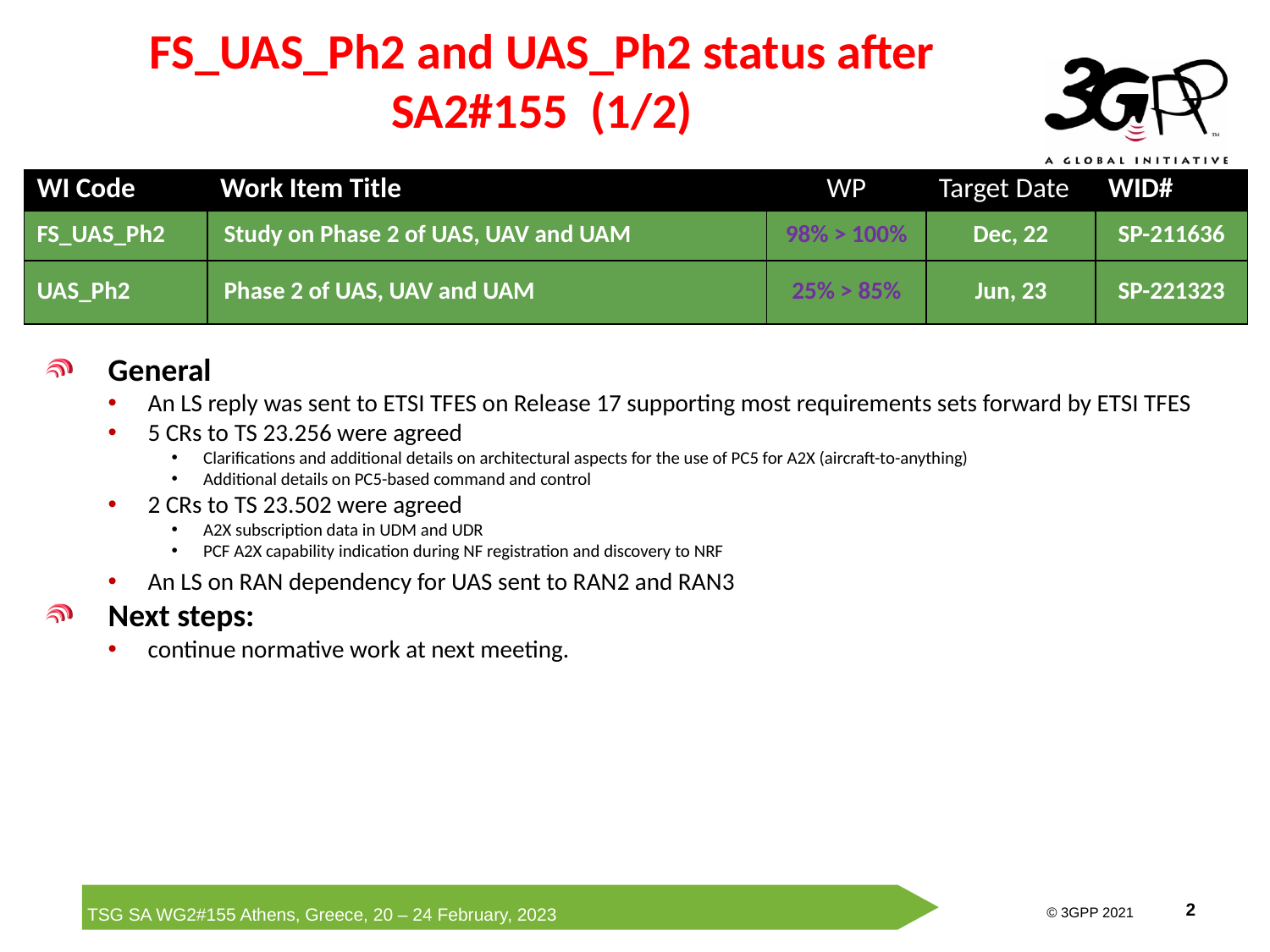

# FS_UAS_Ph2 and UAS_Ph2 status after SA2#155  (1/2)
| WI Code | Work Item Title | WP | Target Date | WID# |
| --- | --- | --- | --- | --- |
| FS\_UAS\_Ph2 | Study on Phase 2 of UAS, UAV and UAM | 98% > 100% | Dec, 22 | SP-211636 |
| UAS\_Ph2 | Phase 2 of UAS, UAV and UAM | 25% > 85% | Jun, 23 | SP-221323 |
General
An LS reply was sent to ETSI TFES on Release 17 supporting most requirements sets forward by ETSI TFES
5 CRs to TS 23.256 were agreed
Clarifications and additional details on architectural aspects for the use of PC5 for A2X (aircraft-to-anything)
Additional details on PC5-based command and control
2 CRs to TS 23.502 were agreed
A2X subscription data in UDM and UDR
PCF A2X capability indication during NF registration and discovery to NRF
An LS on RAN dependency for UAS sent to RAN2 and RAN3
Next steps:
continue normative work at next meeting.